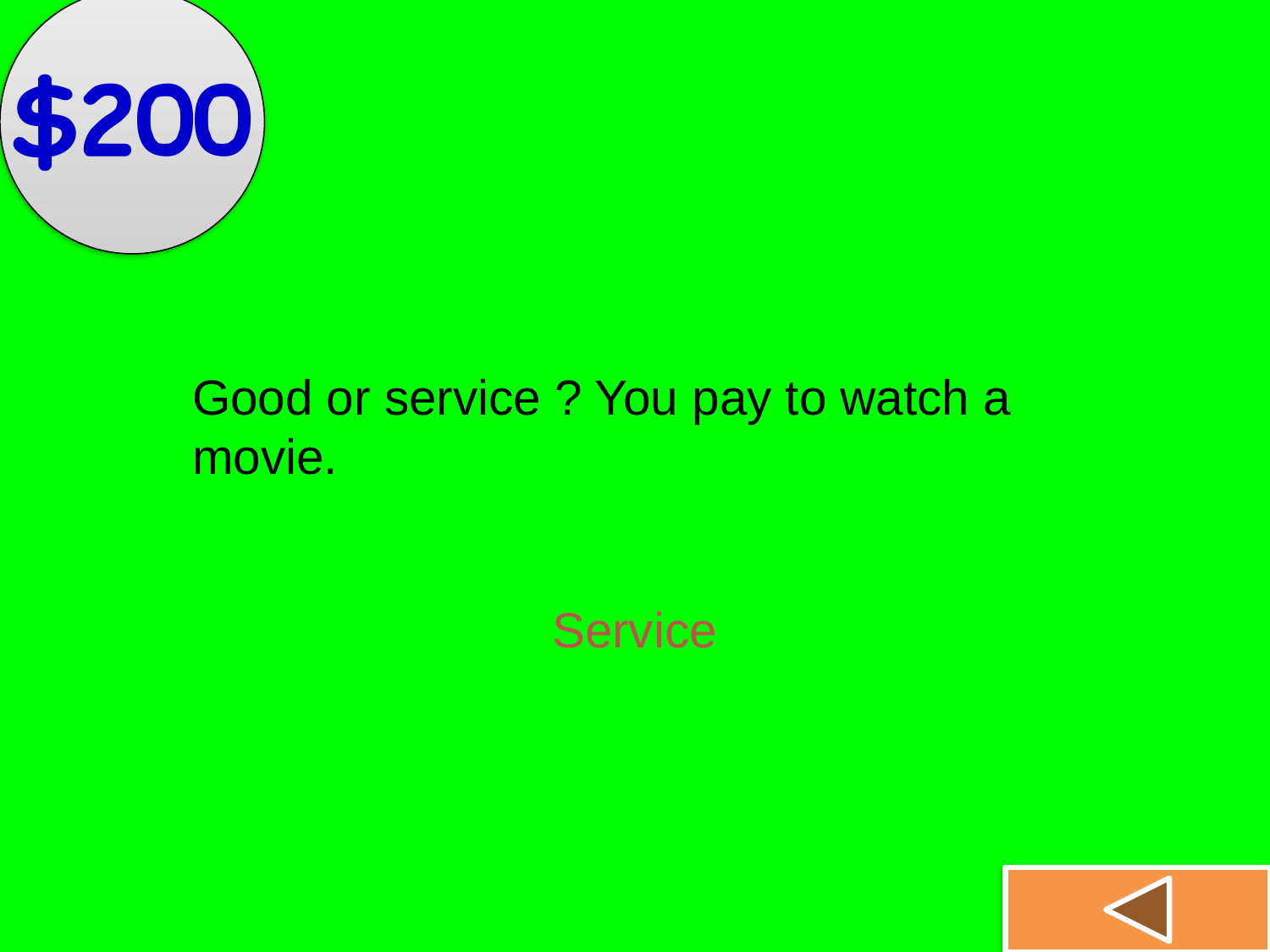

$200
Good or service ? You pay to watch a movie.
Service